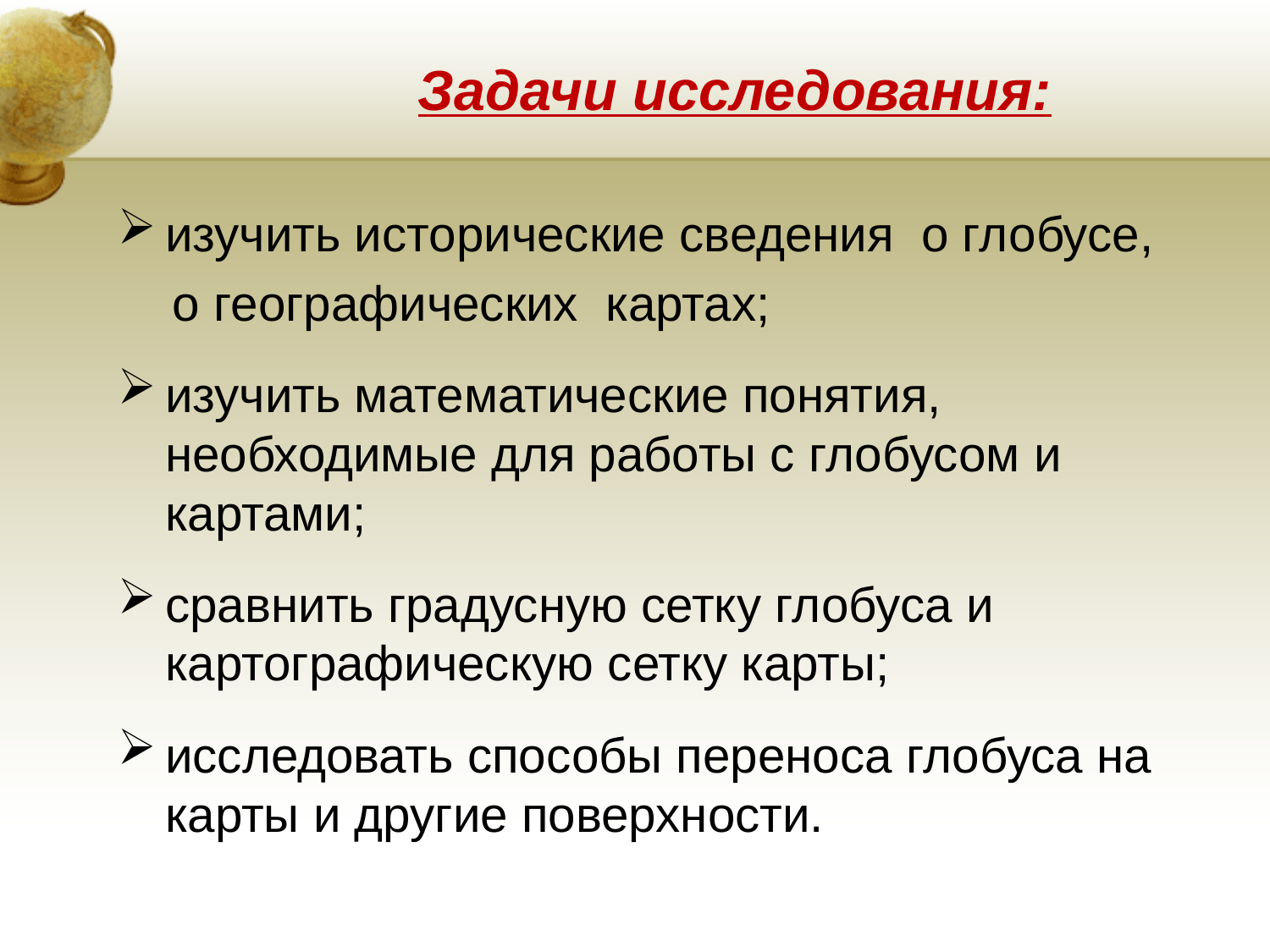

Задачи исследования:
изучить исторические сведения  о глобусе,
    о географических  картах;

изучить математические понятия, необходимые для работы с глобусом и картами;

сравнить градусную сетку глобуса и картографическую сетку карты;

исследовать способы переноса глобуса на карты и другие поверхности.